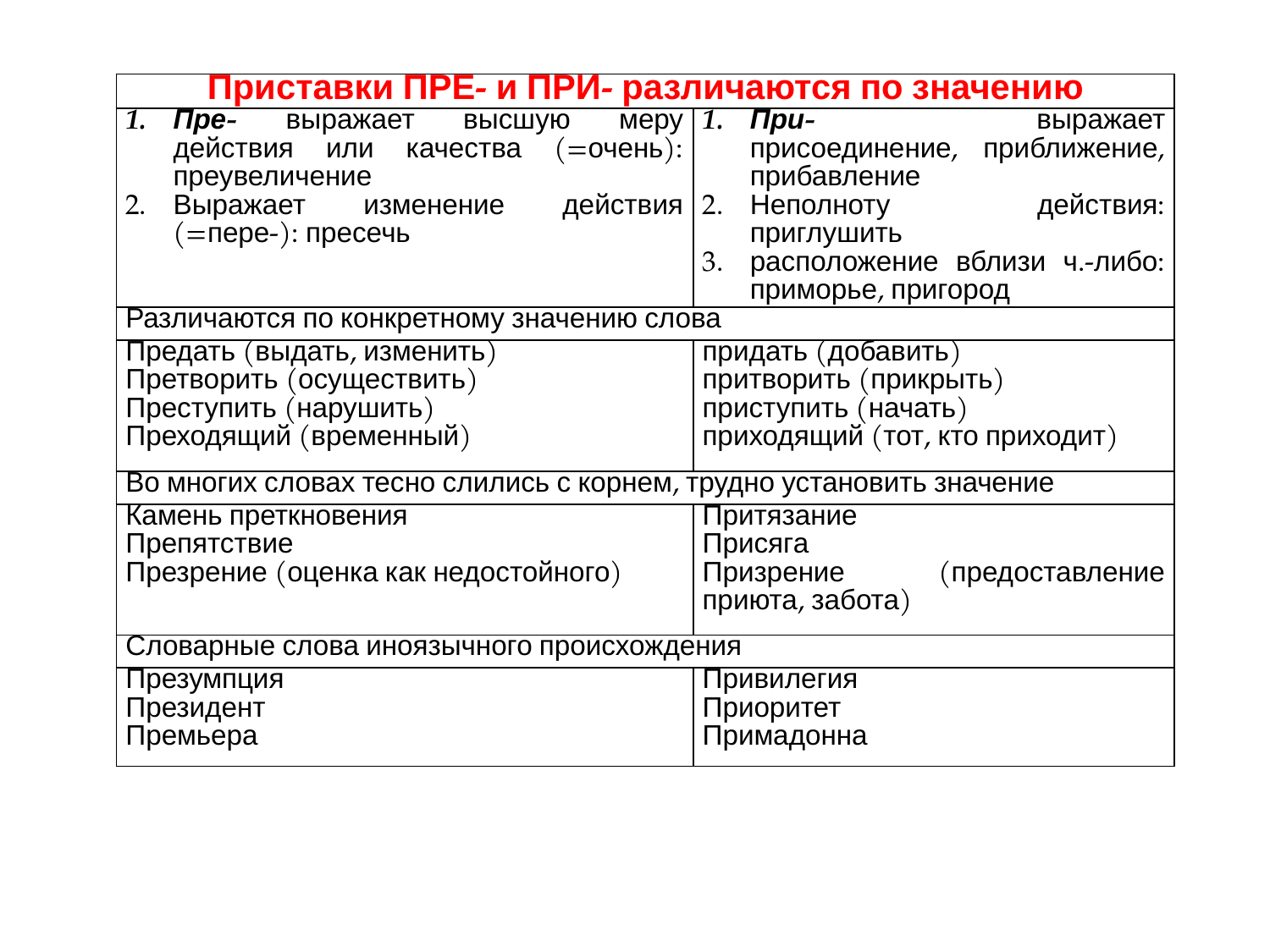

| Приставки ПРЕ- и ПРИ- различаются по значению |  |
| --- | --- |
| Пре- выражает высшую меру действия или качества (=очень): преувеличение Выражает изменение действия (=пере-): пресечь | При- выражает присоединение, приближение, прибавление Неполноту действия: приглушить расположение вблизи ч.-либо: приморье, пригород |
| Различаются по конкретному значению слова |  |
| Предать (выдать, изменить) Претворить (осуществить) Преступить (нарушить) Преходящий (временный) | придать (добавить) притворить (прикрыть) приступить (начать) приходящий (тот, кто приходит) |
| Во многих словах тесно слились с корнем, трудно установить значение |  |
| Камень преткновения Препятствие Презрение (оценка как недостойного) | Притязание Присяга Призрение (предоставление приюта, забота) |
| Словарные слова иноязычного происхождения |  |
| Презумпция Президент Премьера | Привилегия Приоритет Примадонна |